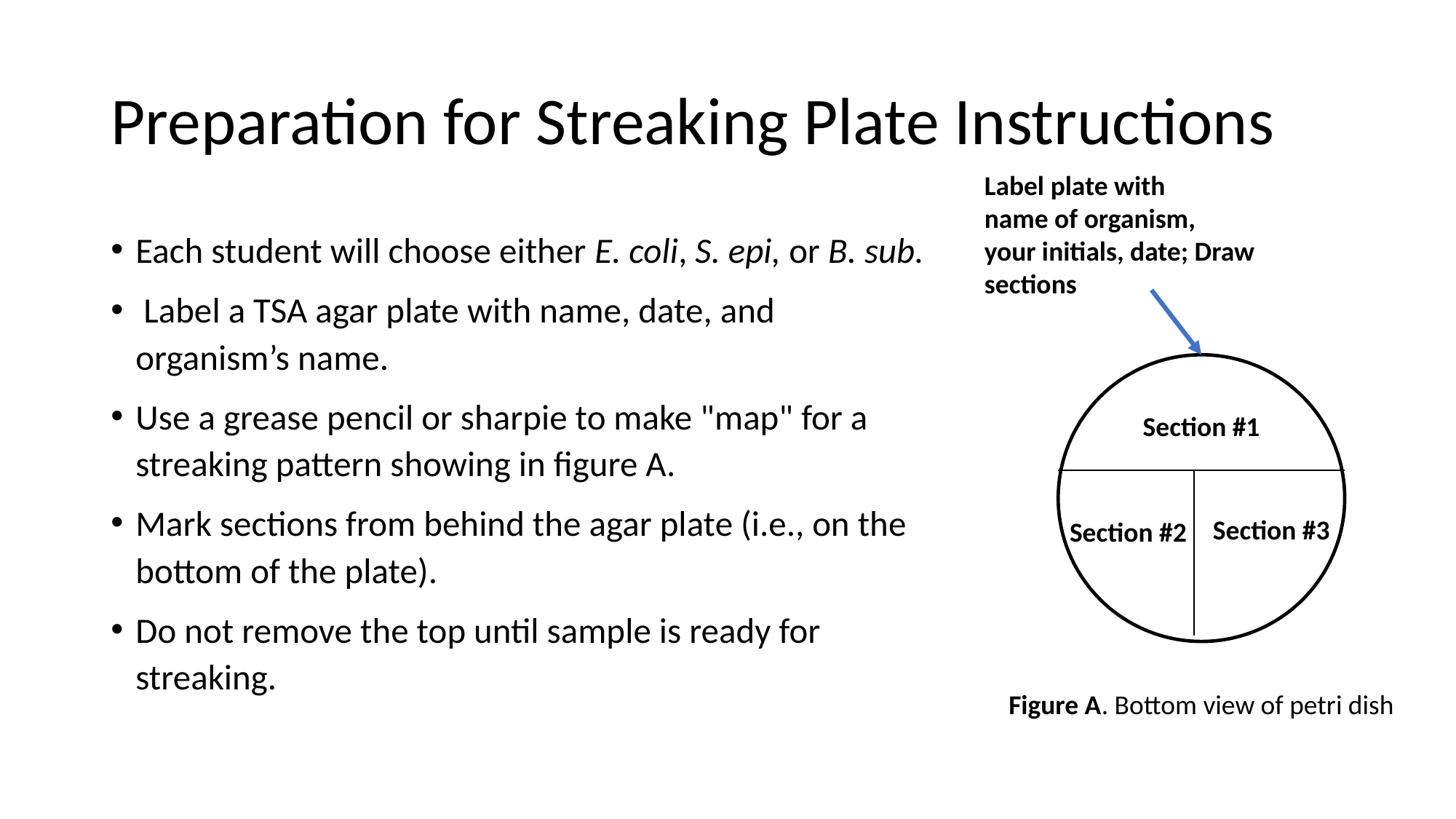

# Preparation for Streaking Plate Instructions
Label plate with
name of organism,
your initials, date; Draw sections

Section #1
Section #3
Section #2
Each student will choose either E. coli, S. epi, or B. sub.
 Label a TSA agar plate with name, date, and organism’s name.
Use a grease pencil or sharpie to make "map" for a streaking pattern showing in figure A.
Mark sections from behind the agar plate (i.e., on the bottom of the plate).
Do not remove the top until sample is ready for streaking.
Figure A. Bottom view of petri dish